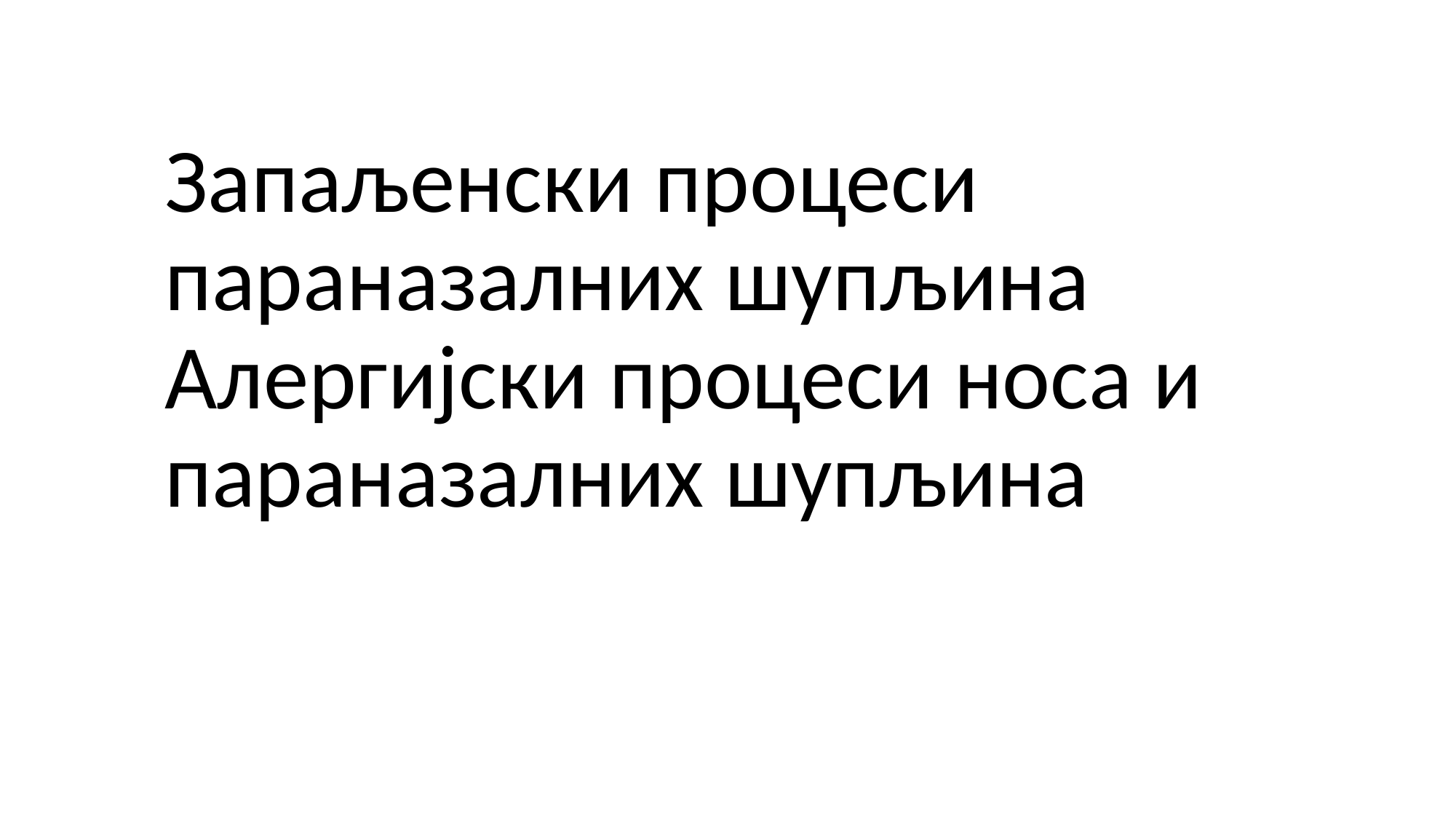

# Запаљенски процеси параназалних шупљина Алергијски процеси носа и параназалних шупљина